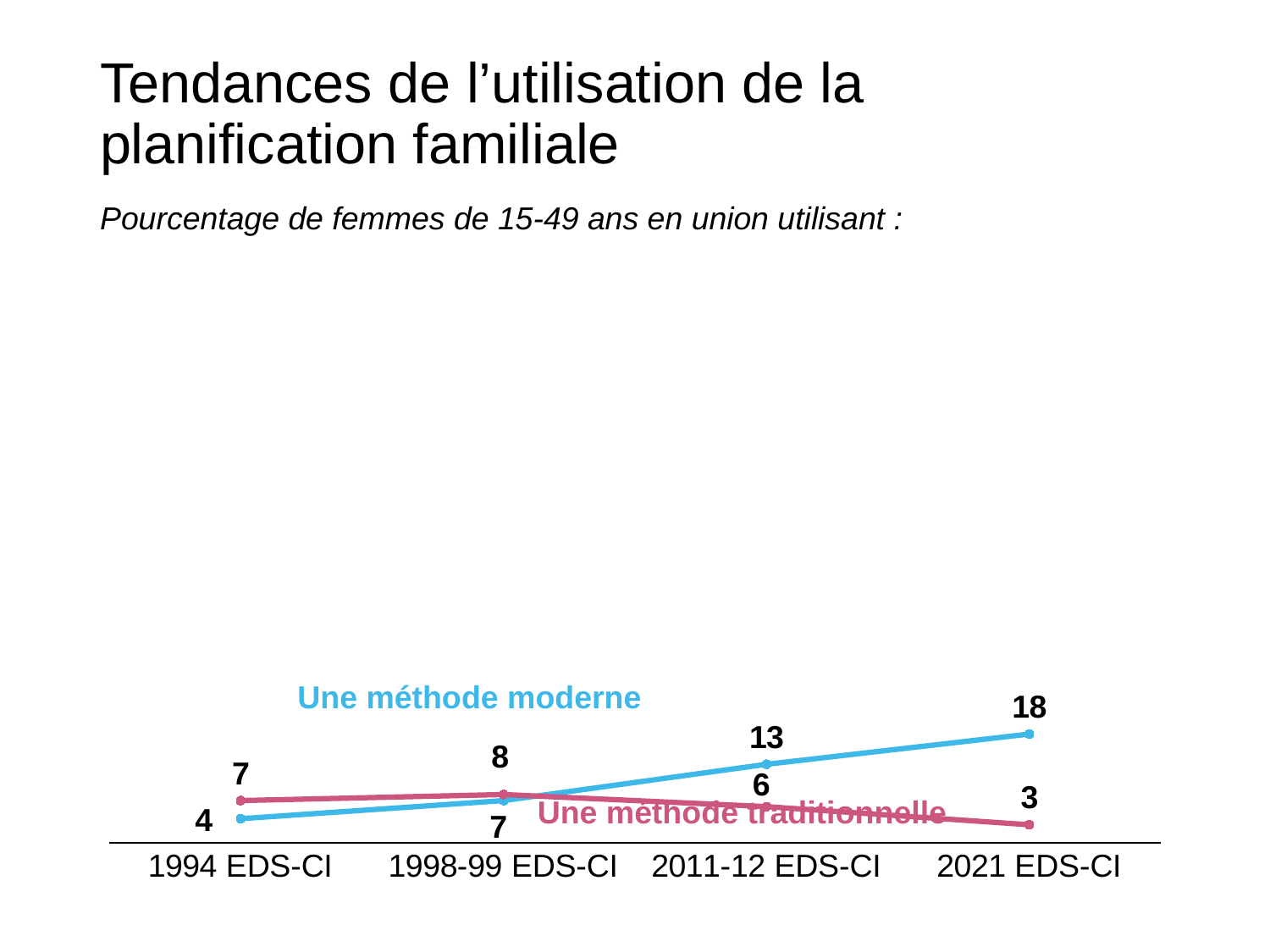

# Tendances de l’utilisation de la planification familiale
Pourcentage de femmes de 15-49 ans en union utilisant :

### Chart

| Category | Une méthode moderne | Une méthode traditionnelle |
|---|---|---|
| 1994 EDS-CI | 4.0 | 7.0 |
| 1998-99 EDS-CI | 7.0 | 8.0 |
| 2011-12 EDS-CI | 13.0 | 6.0 |
| 2021 EDS-CI | 18.0 | 3.0 |
Une méthode moderne
Une méthode traditionnelle